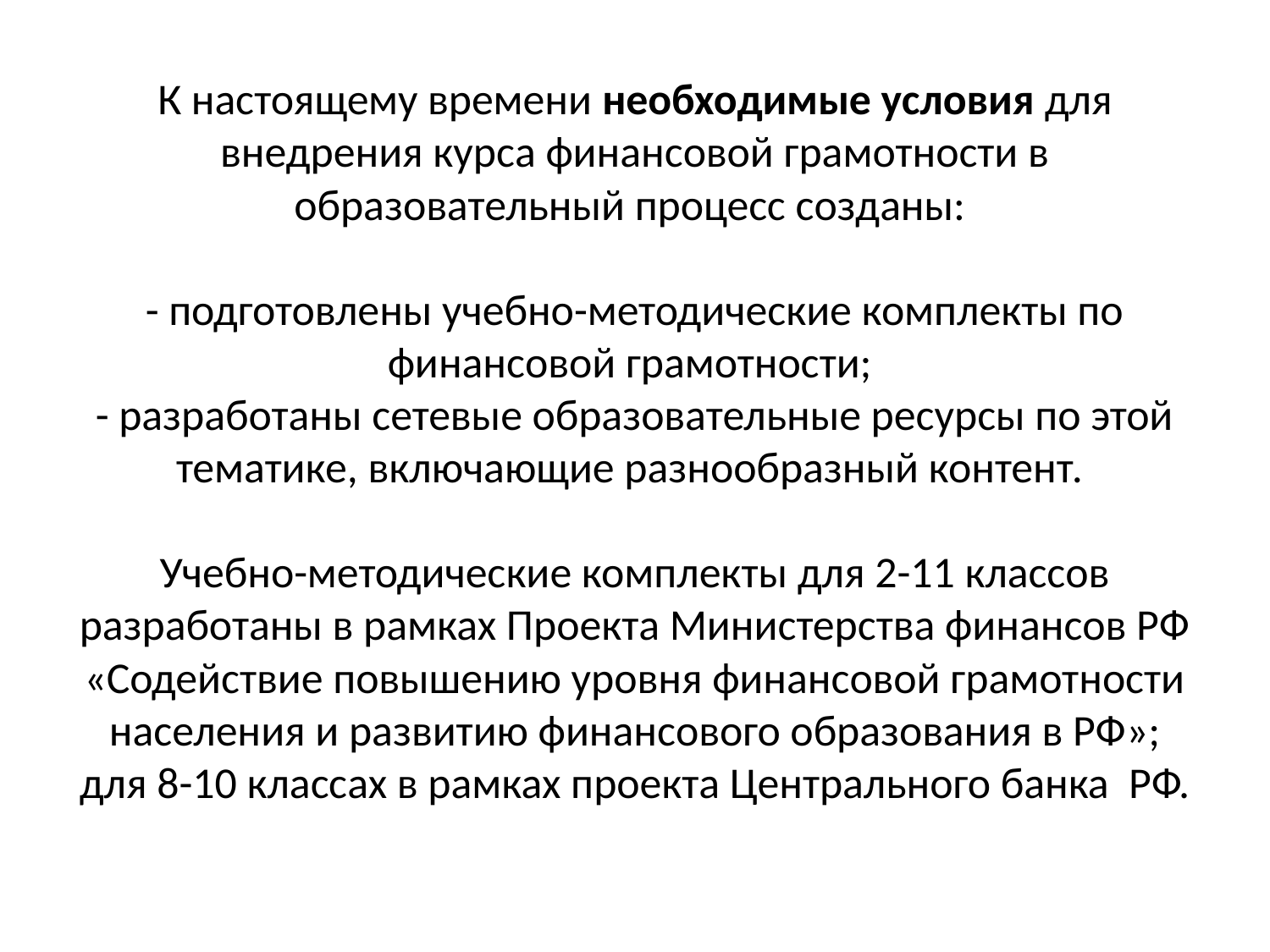

# К настоящему времени необходимые условия для внедрения курса финансовой грамотности в образовательный процесс созданы: - подготовлены учебно-методические комплекты по финансовой грамотности; - разработаны сетевые образовательные ресурсы по этой тематике, включающие разнообразный контент. Учебно-методические комплекты для 2-11 классов разработаны в рамках Проекта Министерства финансов РФ «Содействие повышению уровня финансовой грамотности населения и развитию финансового образования в РФ»; для 8-10 классах в рамках проекта Центрального банка  РФ.